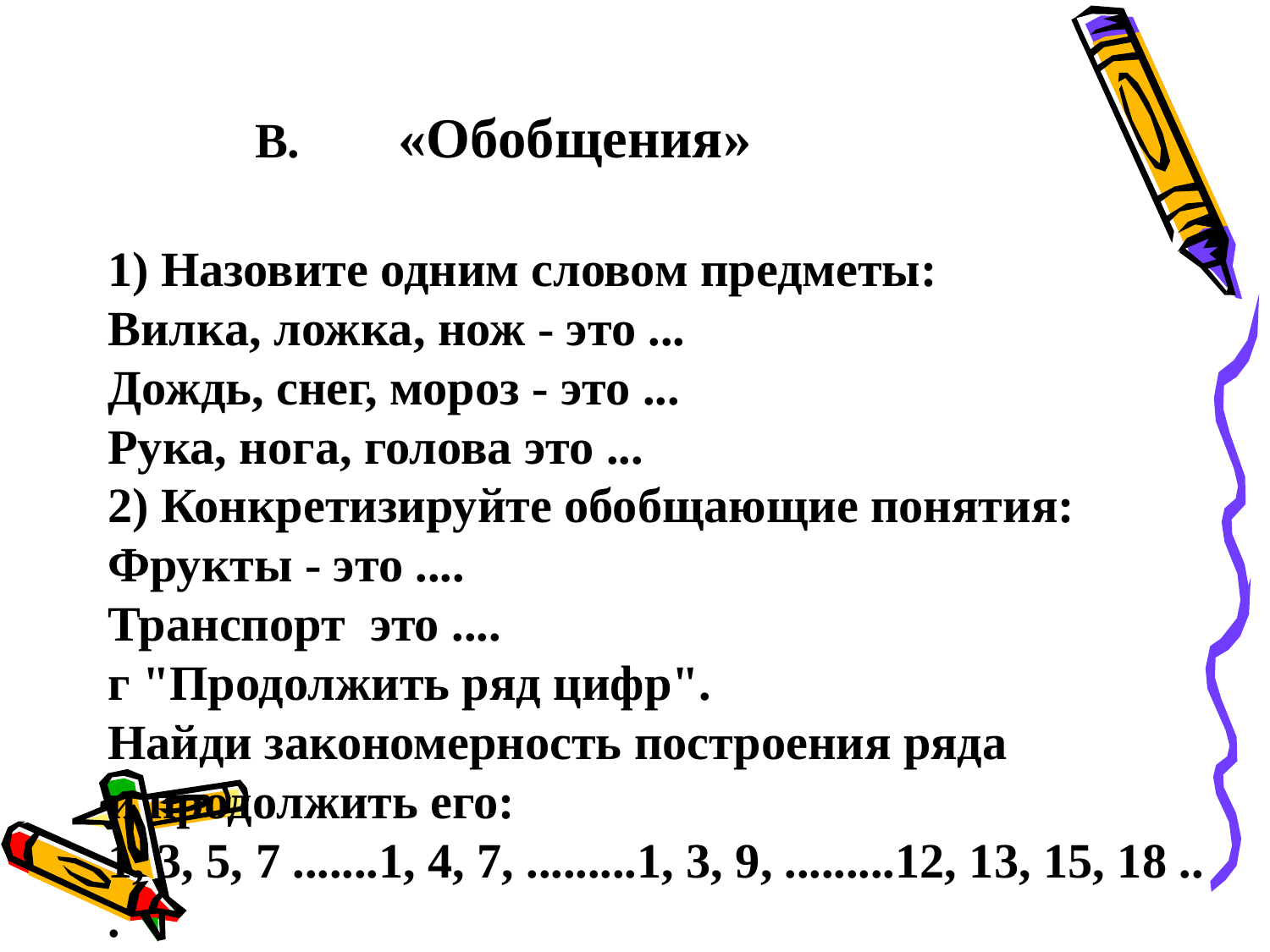

В.        «Обобщения»

1) Назовите одним словом предметы:
Вилка, ложка, нож - это ...
Дождь, снег, мороз - это ...
Рука, нога, голова это ...
2) Конкретизируйте обобщающие понятия:
Фрукты - это ....
Транспорт  это ....
г "Продолжить ряд цифр".
Найди закономерность построения ряда
и продолжить его:
1, 3, 5, 7 .......1, 4, 7, .........1, 3, 9, .........12, 13, 15, 18 ...